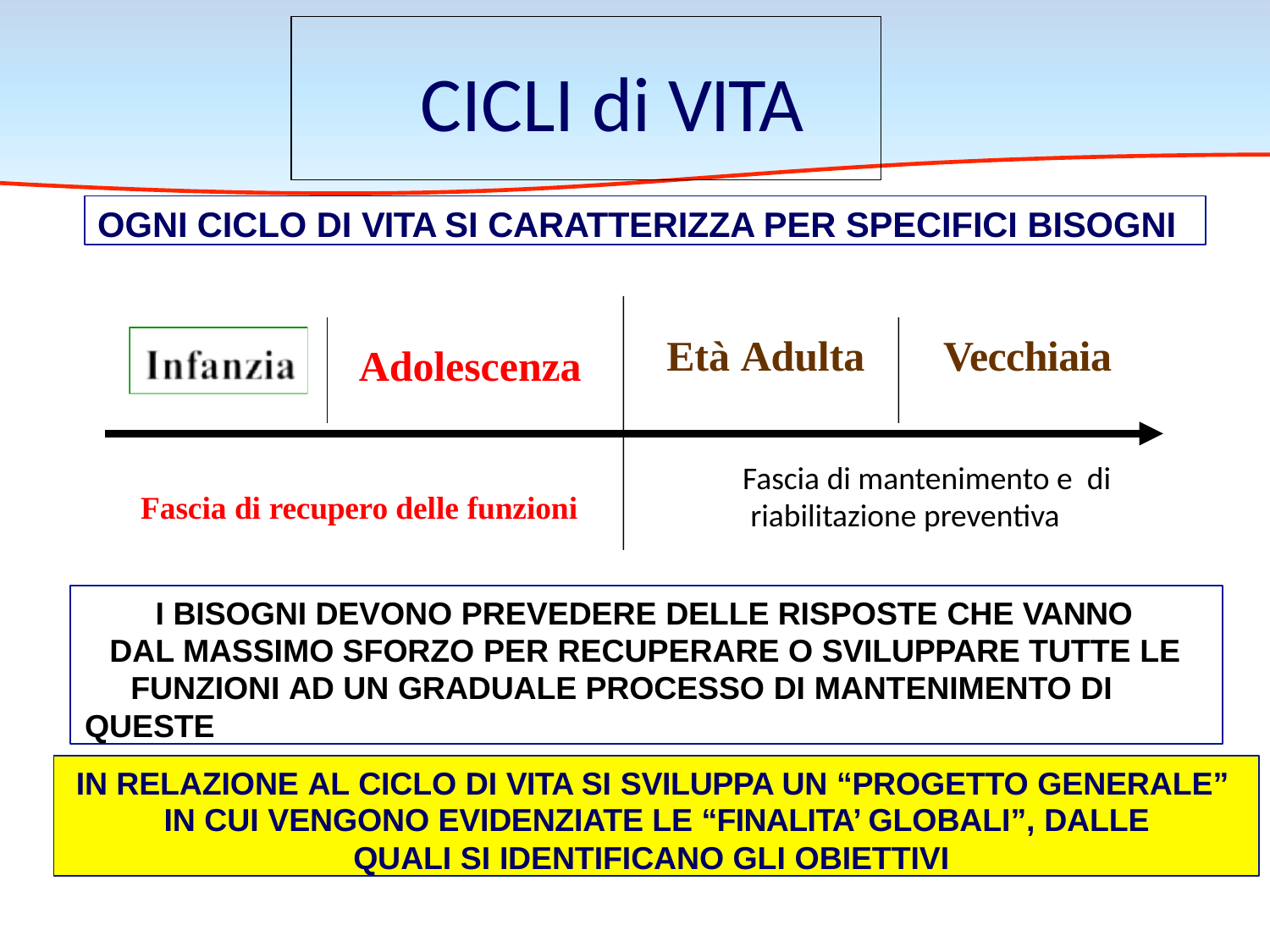

# CICLI di VITA

OGNI CICLO DI VITA SI CARATTERIZZA PER SPECIFICI BISOGNI

Età Adulta	Vecchiaia
Adolescenza

Fascia di mantenimento e  di riabilitazione preventiva
Fascia di recupero delle funzioni
I BISOGNI DEVONO PREVEDERE DELLE RISPOSTE CHE VANNO  DAL MASSIMO SFORZO PER RECUPERARE O SVILUPPARE TUTTE LE
FUNZIONI AD UN GRADUALE PROCESSO DI MANTENIMENTO DI QUESTE
IN RELAZIONE AL CICLO DI VITA SI SVILUPPA UN “PROGETTO GENERALE”  IN CUI VENGONO EVIDENZIATE LE “FINALITA’ GLOBALI”, DALLE
QUALI SI IDENTIFICANO GLI OBIETTIVI